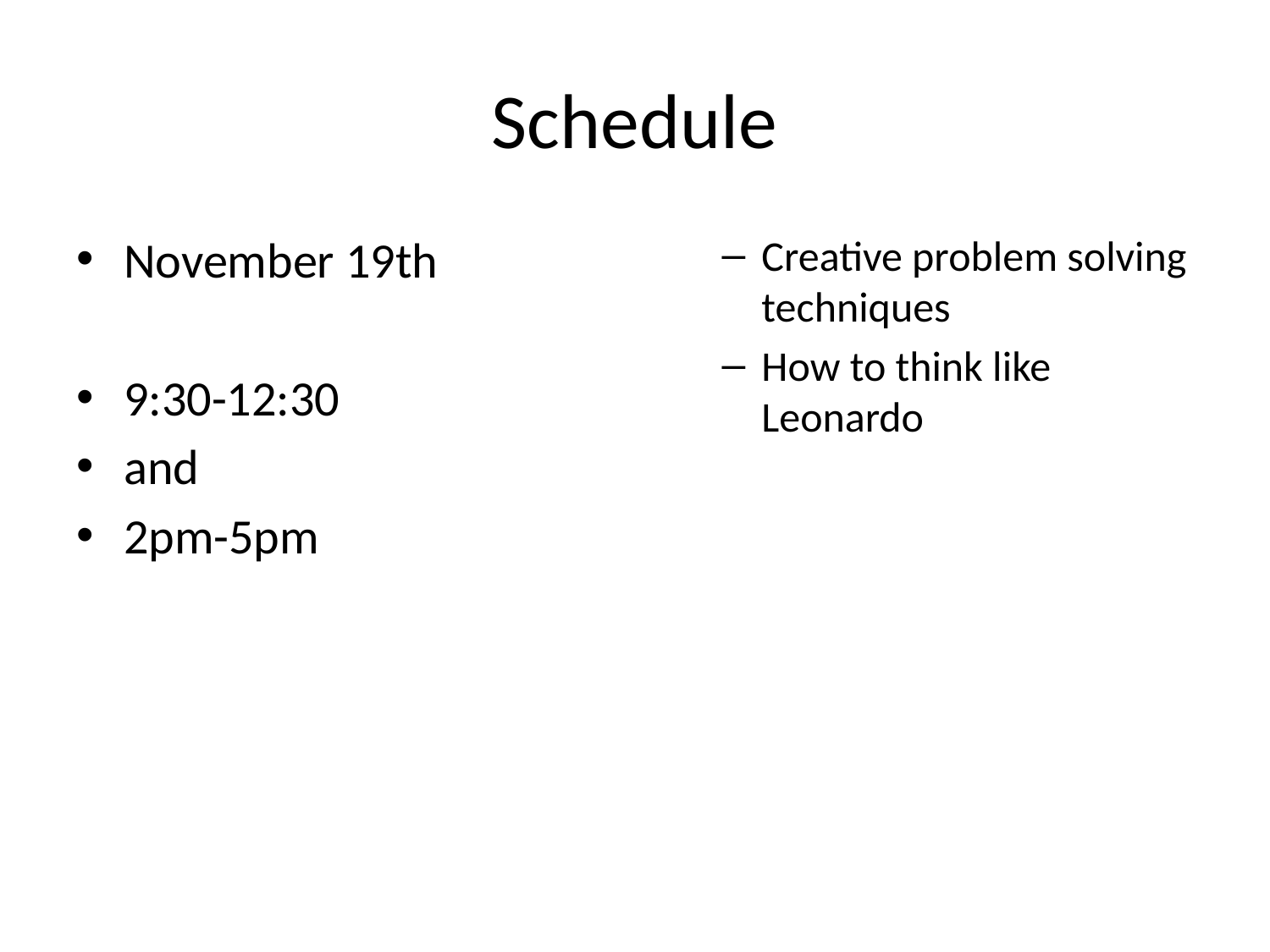

# Schedule
November 19th

9:30-12:30
and
2pm-5pm

Creative problem solving techniques
How to think like Leonardo